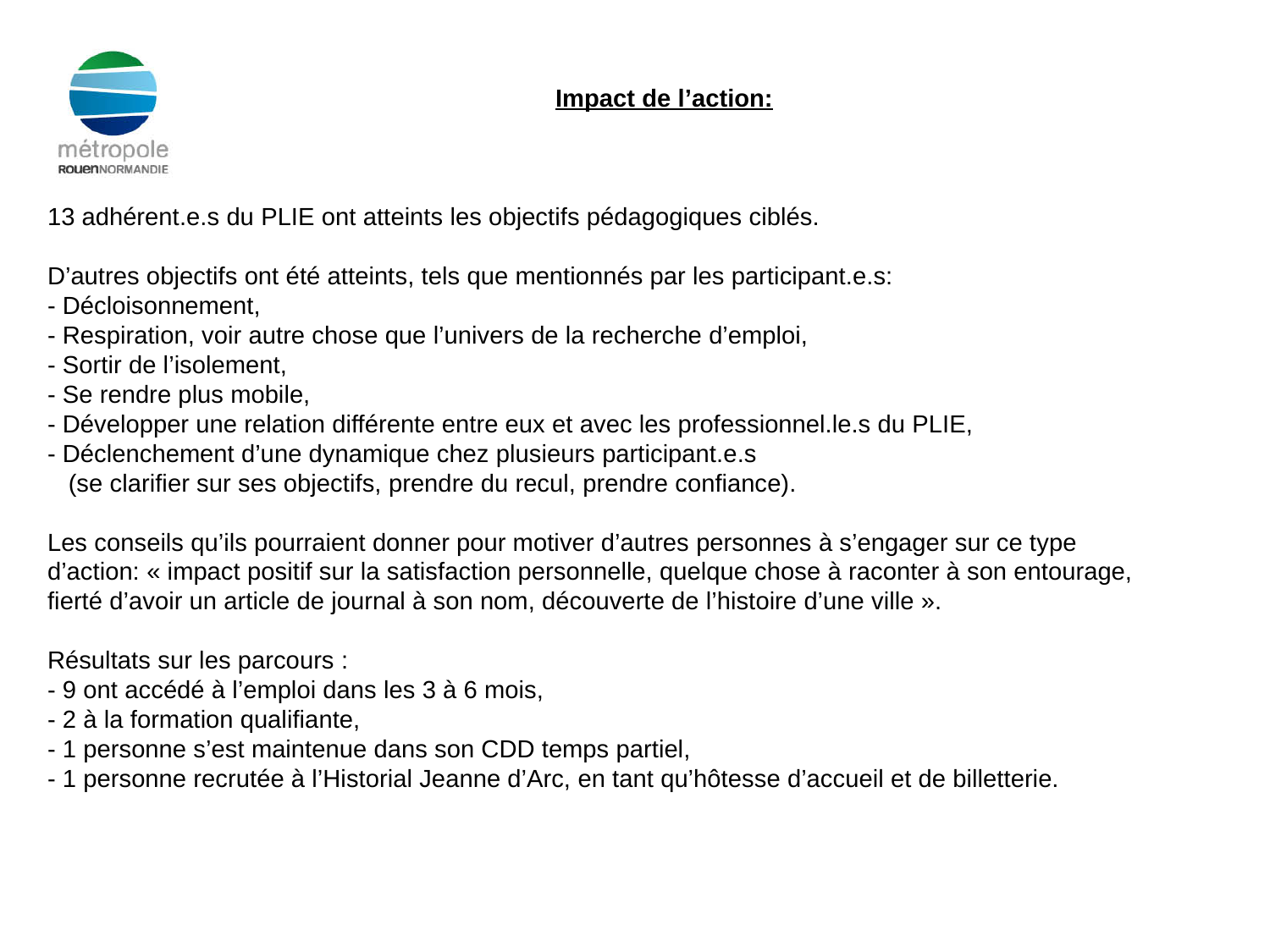

# Impact de l’action: 13 adhérent.e.s du PLIE ont atteints les objectifs pédagogiques ciblés. D’autres objectifs ont été atteints, tels que mentionnés par les participant.e.s: - Décloisonnement, - Respiration, voir autre chose que l’univers de la recherche d’emploi, - Sortir de l’isolement, - Se rendre plus mobile, - Développer une relation différente entre eux et avec les professionnel.le.s du PLIE, - Déclenchement d’une dynamique chez plusieurs participant.e.s (se clarifier sur ses objectifs, prendre du recul, prendre confiance). Les conseils qu’ils pourraient donner pour motiver d’autres personnes à s’engager sur ce type d’action: « impact positif sur la satisfaction personnelle, quelque chose à raconter à son entourage, fierté d’avoir un article de journal à son nom, découverte de l’histoire d’une ville ». Résultats sur les parcours : - 9 ont accédé à l’emploi dans les 3 à 6 mois, - 2 à la formation qualifiante, - 1 personne s’est maintenue dans son CDD temps partiel, - 1 personne recrutée à l’Historial Jeanne d’Arc, en tant qu’hôtesse d’accueil et de billetterie.